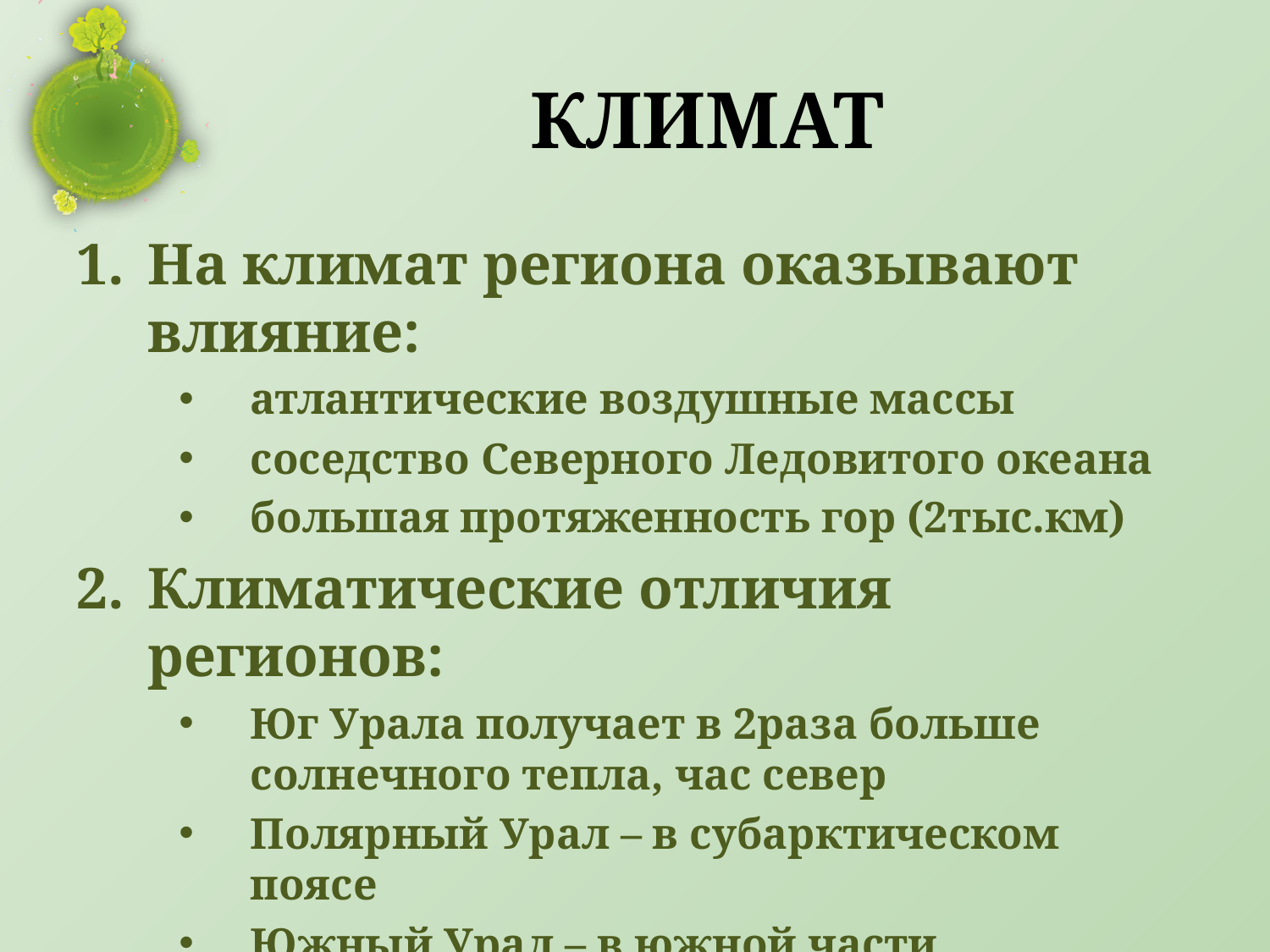

# Климат
На климат региона оказывают влияние:
атлантические воздушные массы
соседство Северного Ледовитого океана
большая протяженность гор (2тыс.км)
Климатические отличия регионов:
Юг Урала получает в 2раза больше солнечного тепла, час север
Полярный Урал – в субарктическом поясе
Южный Урал – в южной части умеренного пояса